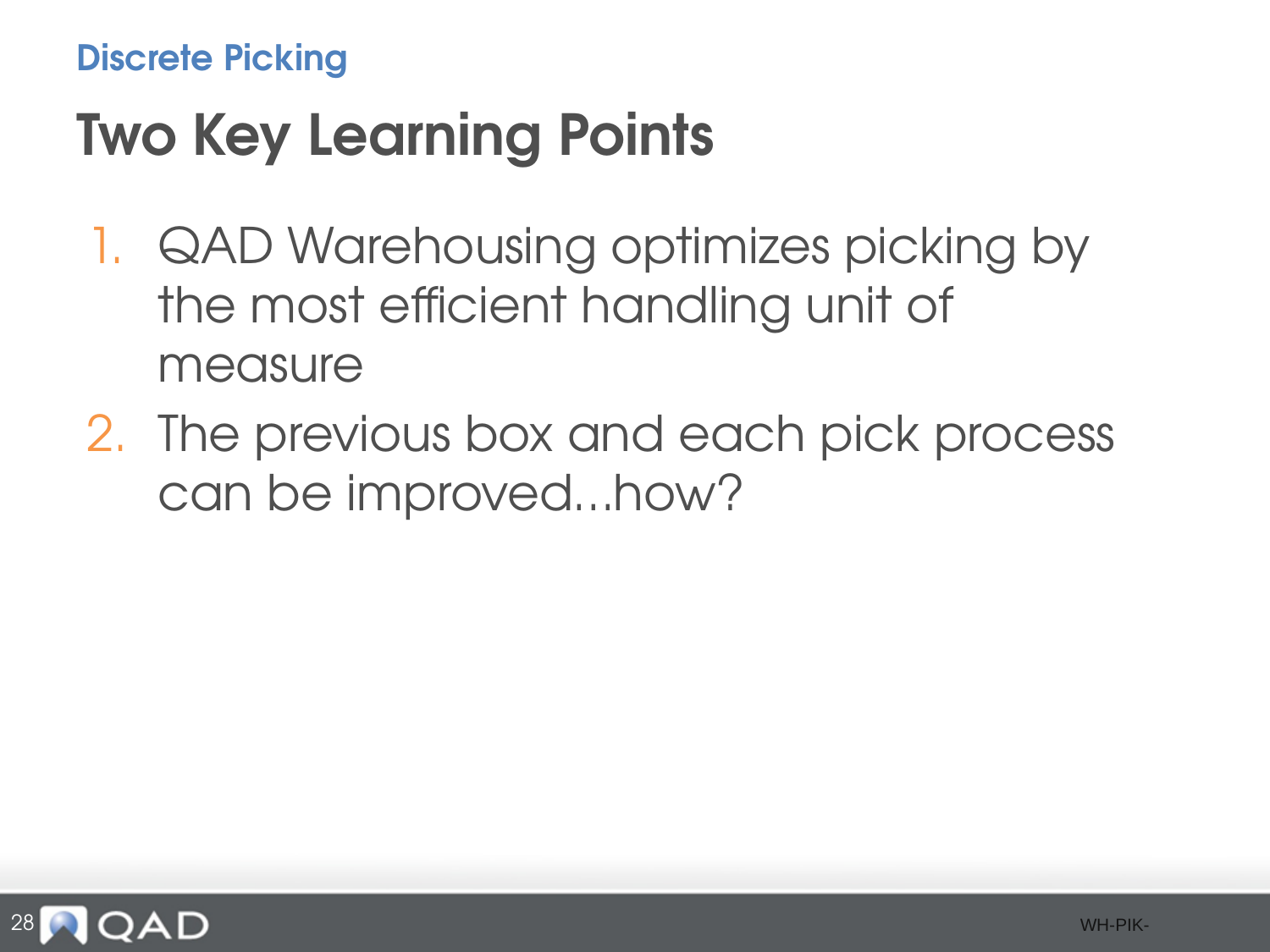

Discrete Picking
# Two Key Learning Points
QAD Warehousing optimizes picking by the most efficient handling unit of measure
The previous box and each pick process can be improved…how?

28
WH-PIK-